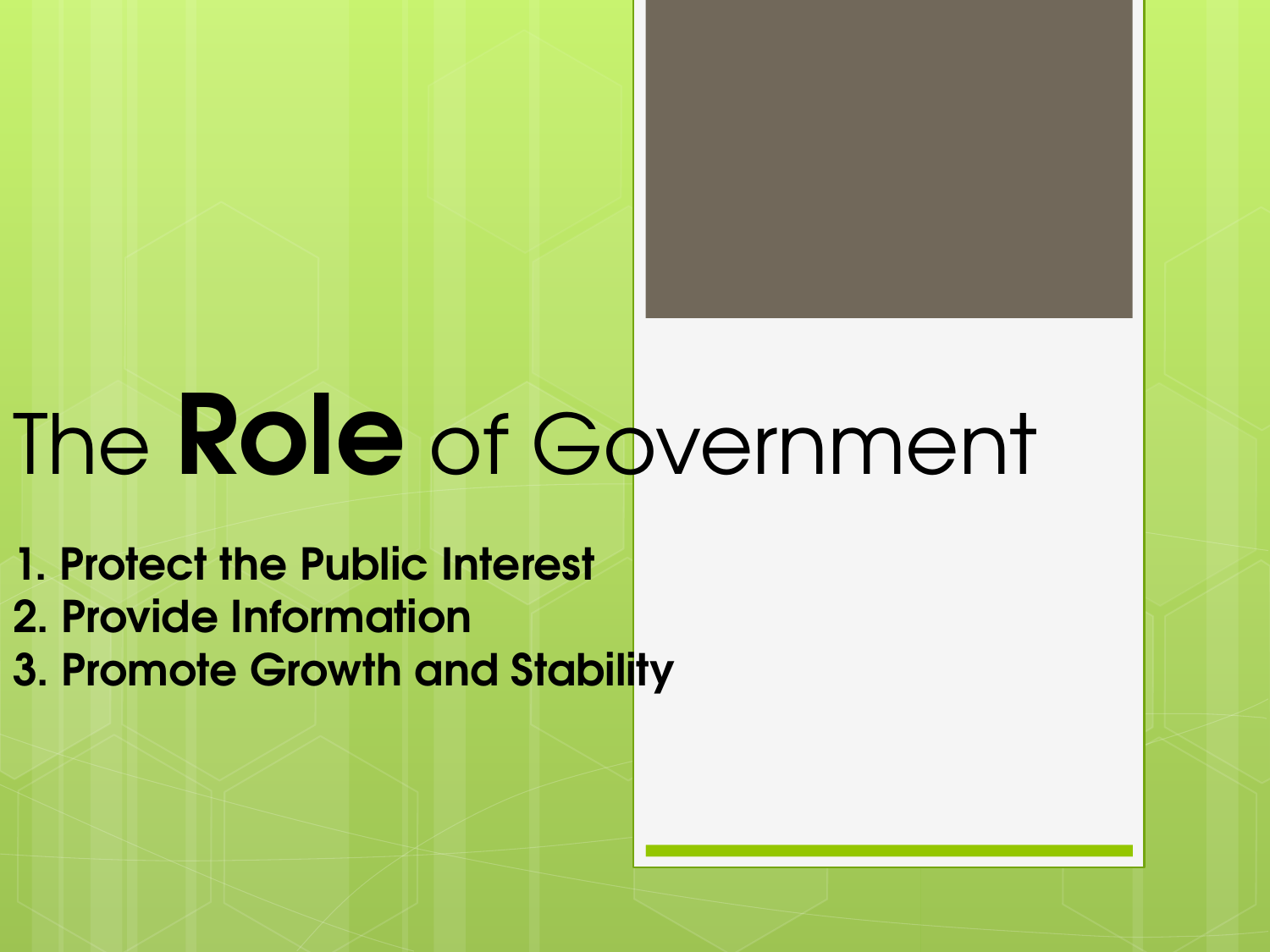

# The Role of Government 1. Protect the Public Interest 2. Provide Information 3. Promote Growth and Stability